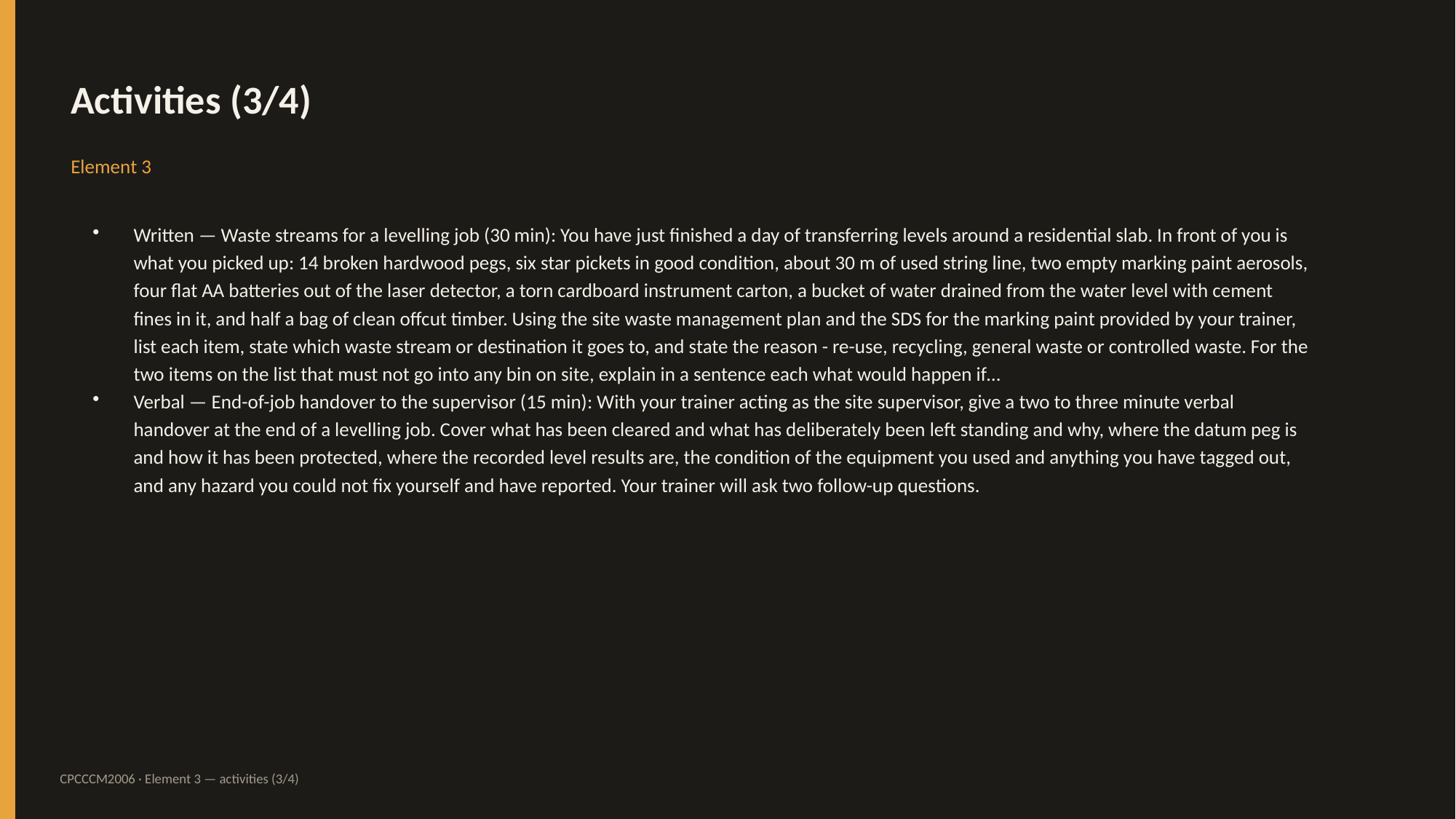

Activities (3/4)
Element 3
Written — Waste streams for a levelling job (30 min): You have just finished a day of transferring levels around a residential slab. In front of you is what you picked up: 14 broken hardwood pegs, six star pickets in good condition, about 30 m of used string line, two empty marking paint aerosols, four flat AA batteries out of the laser detector, a torn cardboard instrument carton, a bucket of water drained from the water level with cement fines in it, and half a bag of clean offcut timber. Using the site waste management plan and the SDS for the marking paint provided by your trainer, list each item, state which waste stream or destination it goes to, and state the reason - re-use, recycling, general waste or controlled waste. For the two items on the list that must not go into any bin on site, explain in a sentence each what would happen if…
Verbal — End-of-job handover to the supervisor (15 min): With your trainer acting as the site supervisor, give a two to three minute verbal handover at the end of a levelling job. Cover what has been cleared and what has deliberately been left standing and why, where the datum peg is and how it has been protected, where the recorded level results are, the condition of the equipment you used and anything you have tagged out, and any hazard you could not fix yourself and have reported. Your trainer will ask two follow-up questions.
CPCCCM2006 · Element 3 — activities (3/4)